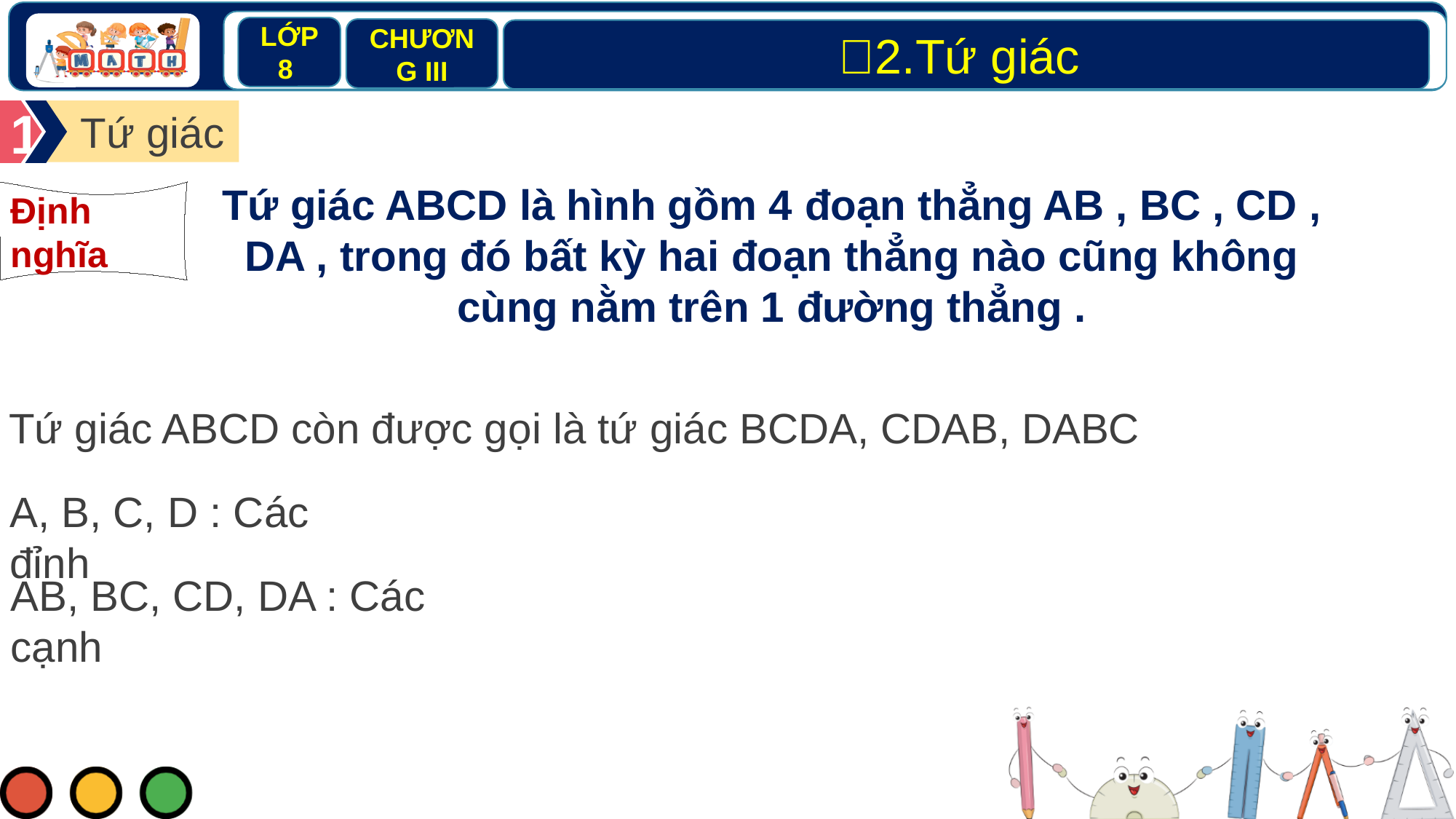

Tứ giác
1

Tứ giác ABCD là hình gồm 4 đoạn thẳng AB , BC , CD , DA , trong đó bất kỳ hai đoạn thẳng nào cũng không cùng nằm trên 1 đường thẳng .
Định nghĩa
Tứ giác ABCD còn được gọi là tứ giác BCDA, CDAB, DABC
A, B, C, D : Các đỉnh
AB, BC, CD, DA : Các cạnh